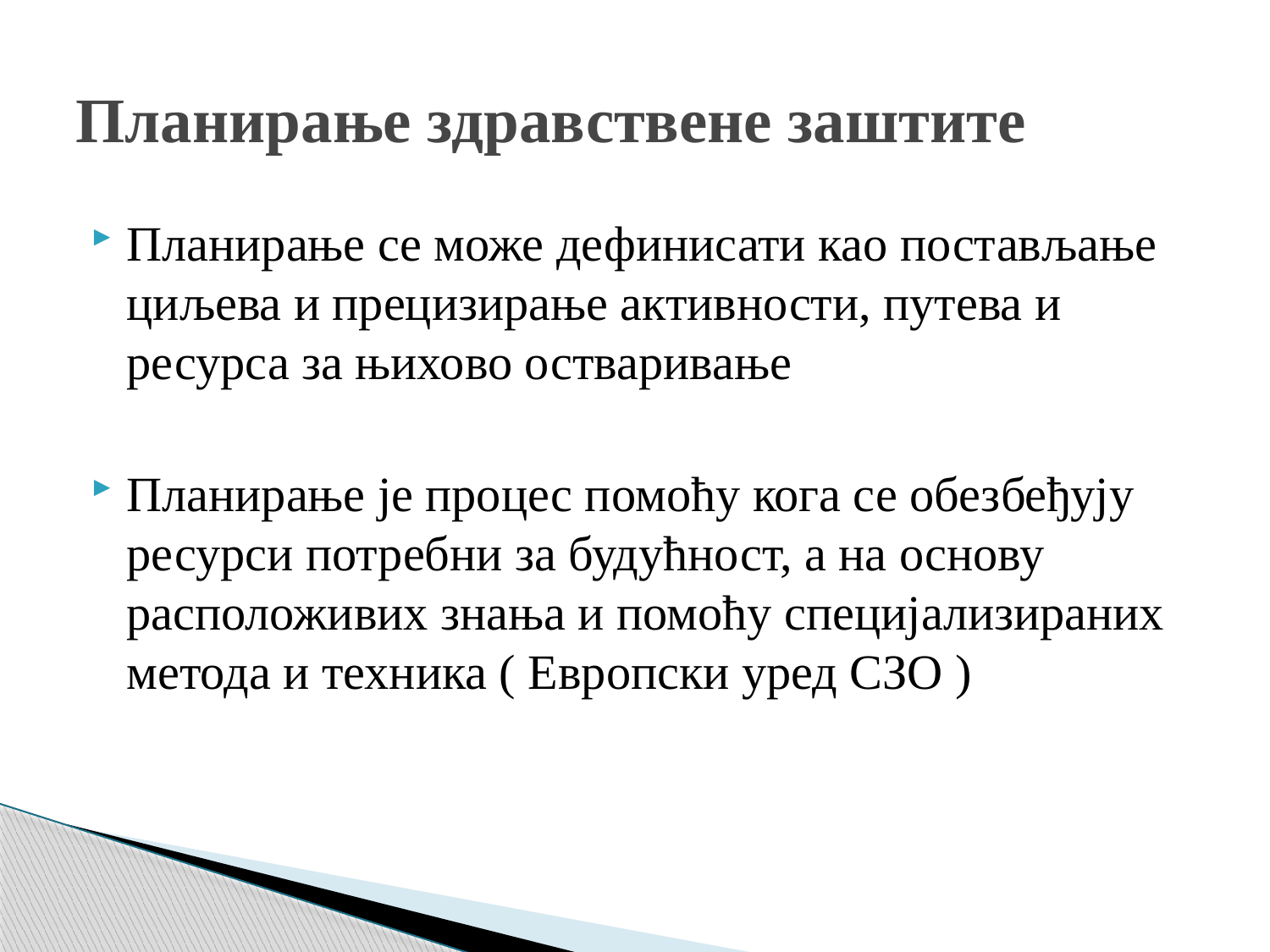

# Планирање здравствене заштите
Планирање се може дефинисати као постављање циљева и прецизирање активности, путева и ресурса за њихово остваривање

Планирање је процес помоћу кога се обезбеђују ресурси потребни за будућност, а на основу расположивих знања и помоћу специјализираних метода и техника ( Европски уред СЗО )